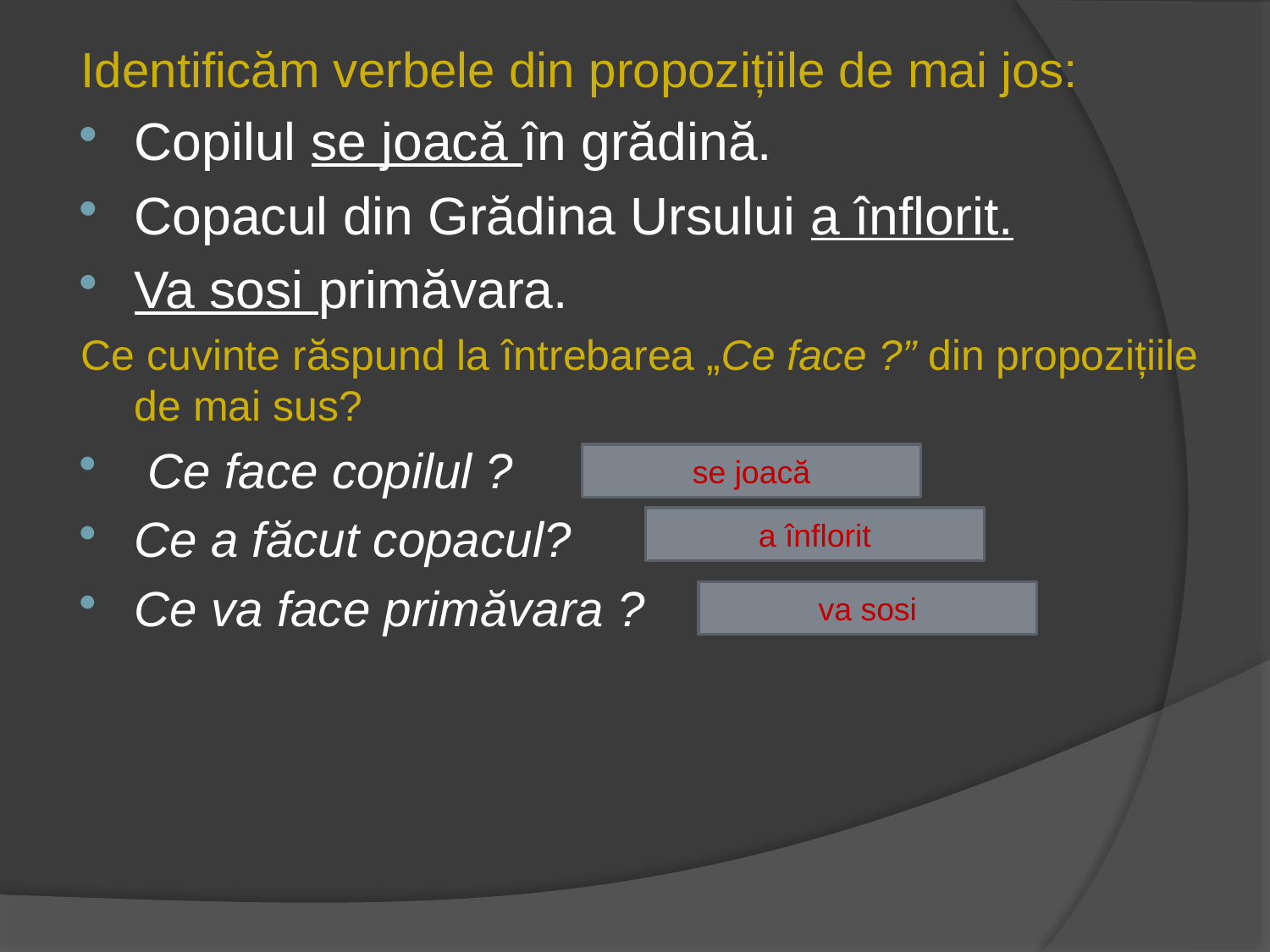

Identificăm verbele din propozițiile de mai jos:
Copilul se joacă în grădină.
Copacul din Grădina Ursului a înflorit.
Va sosi primăvara.
Ce cuvinte răspund la întrebarea „Ce face ?” din propozițiile de mai sus?
 Ce face copilul ?
Ce a făcut copacul?
Ce va face primăvara ?

se joacă
a înflorit
va sosi